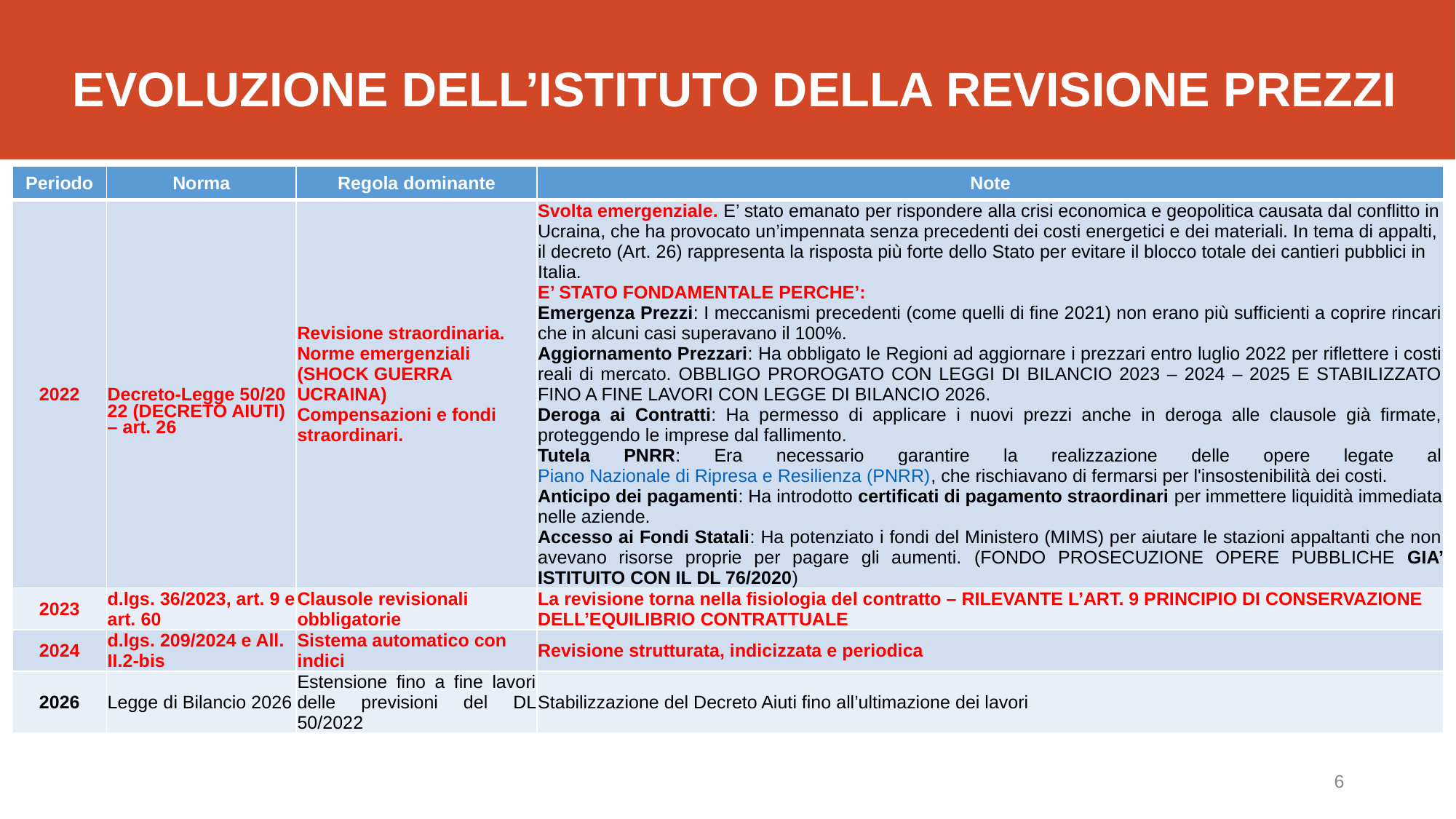

# EVOLUZIONE DELL’ISTITUTO DELLA REVISIONE PREZZI
| Periodo | Norma | Regola dominante | Note |
| --- | --- | --- | --- |
| 2022 | Decreto-Legge 50/2022 (DECRETO AIUTI) – art. 26 | Revisione straordinaria. Norme emergenziali (SHOCK GUERRA UCRAINA) Compensazioni e fondi straordinari. | Svolta emergenziale. E’ stato emanato per rispondere alla crisi economica e geopolitica causata dal conflitto in Ucraina, che ha provocato un’impennata senza precedenti dei costi energetici e dei materiali. In tema di appalti, il decreto (Art. 26) rappresenta la risposta più forte dello Stato per evitare il blocco totale dei cantieri pubblici in Italia. E’ STATO FONDAMENTALE PERCHE’: Emergenza Prezzi: I meccanismi precedenti (come quelli di fine 2021) non erano più sufficienti a coprire rincari che in alcuni casi superavano il 100%. Aggiornamento Prezzari: Ha obbligato le Regioni ad aggiornare i prezzari entro luglio 2022 per riflettere i costi reali di mercato. OBBLIGO PROROGATO CON LEGGI DI BILANCIO 2023 – 2024 – 2025 E STABILIZZATO FINO A FINE LAVORI CON LEGGE DI BILANCIO 2026. Deroga ai Contratti: Ha permesso di applicare i nuovi prezzi anche in deroga alle clausole già firmate, proteggendo le imprese dal fallimento. Tutela PNRR: Era necessario garantire la realizzazione delle opere legate al Piano Nazionale di Ripresa e Resilienza (PNRR), che rischiavano di fermarsi per l'insostenibilità dei costi. Anticipo dei pagamenti: Ha introdotto certificati di pagamento straordinari per immettere liquidità immediata nelle aziende. Accesso ai Fondi Statali: Ha potenziato i fondi del Ministero (MIMS) per aiutare le stazioni appaltanti che non avevano risorse proprie per pagare gli aumenti. (FONDO PROSECUZIONE OPERE PUBBLICHE GIA’ ISTITUITO CON IL DL 76/2020) |
| 2023 | d.lgs. 36/2023, art. 9 e art. 60 | Clausole revisionali obbligatorie | La revisione torna nella fisiologia del contratto – RILEVANTE L’ART. 9 PRINCIPIO DI CONSERVAZIONE DELL’EQUILIBRIO CONTRATTUALE |
| 2024 | d.lgs. 209/2024 e All. II.2-bis | Sistema automatico con indici | Revisione strutturata, indicizzata e periodica |
| 2026 | Legge di Bilancio 2026 | Estensione fino a fine lavori delle previsioni del DL 50/2022 | Stabilizzazione del Decreto Aiuti fino all’ultimazione dei lavori |
6